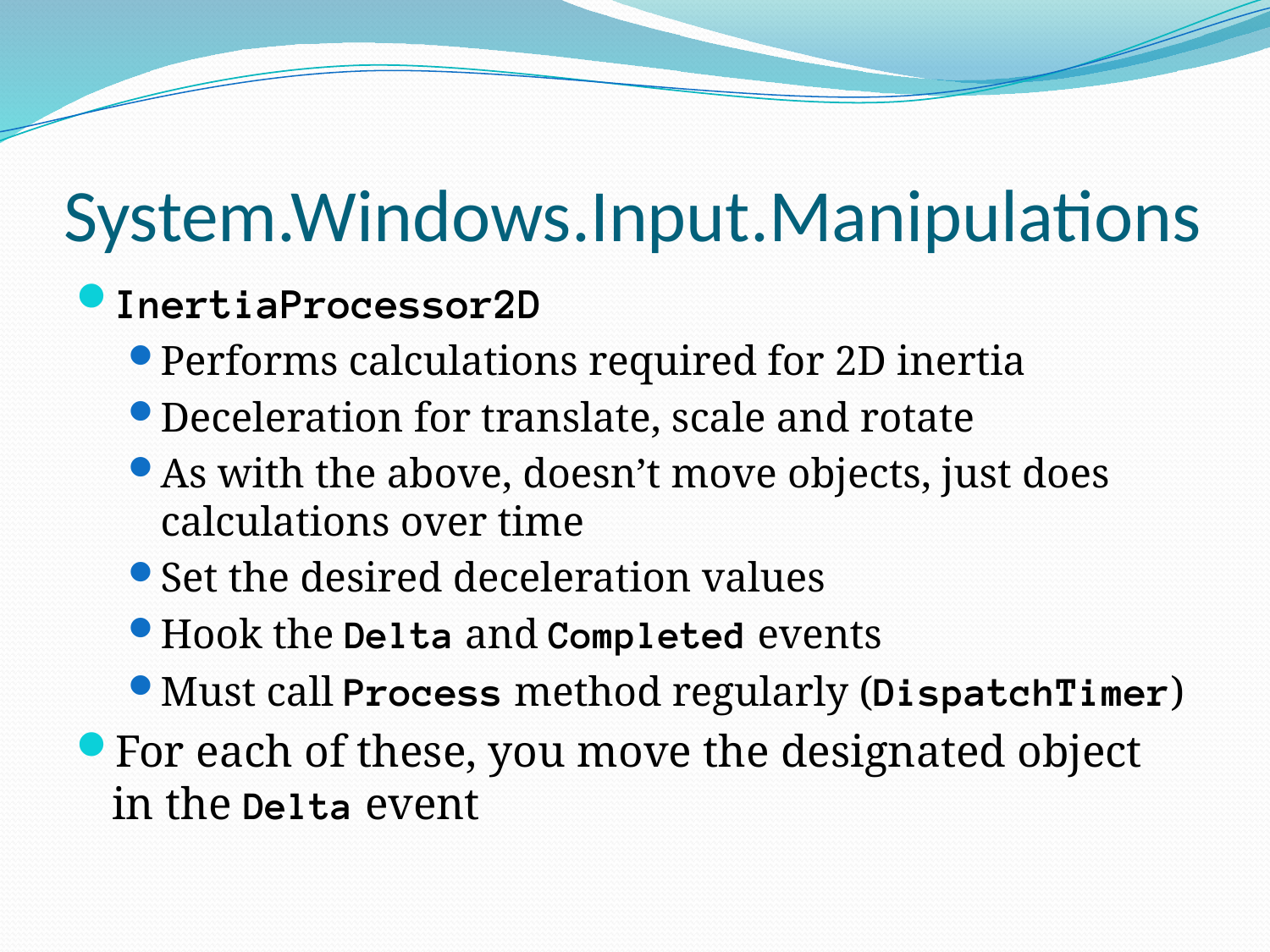

# System.Windows.Input.Manipulations
InertiaProcessor2D
Performs calculations required for 2D inertia
Deceleration for translate, scale and rotate
As with the above, doesn’t move objects, just does calculations over time
Set the desired deceleration values
Hook the Delta and Completed events
Must call Process method regularly (DispatchTimer)
For each of these, you move the designated object in the Delta event